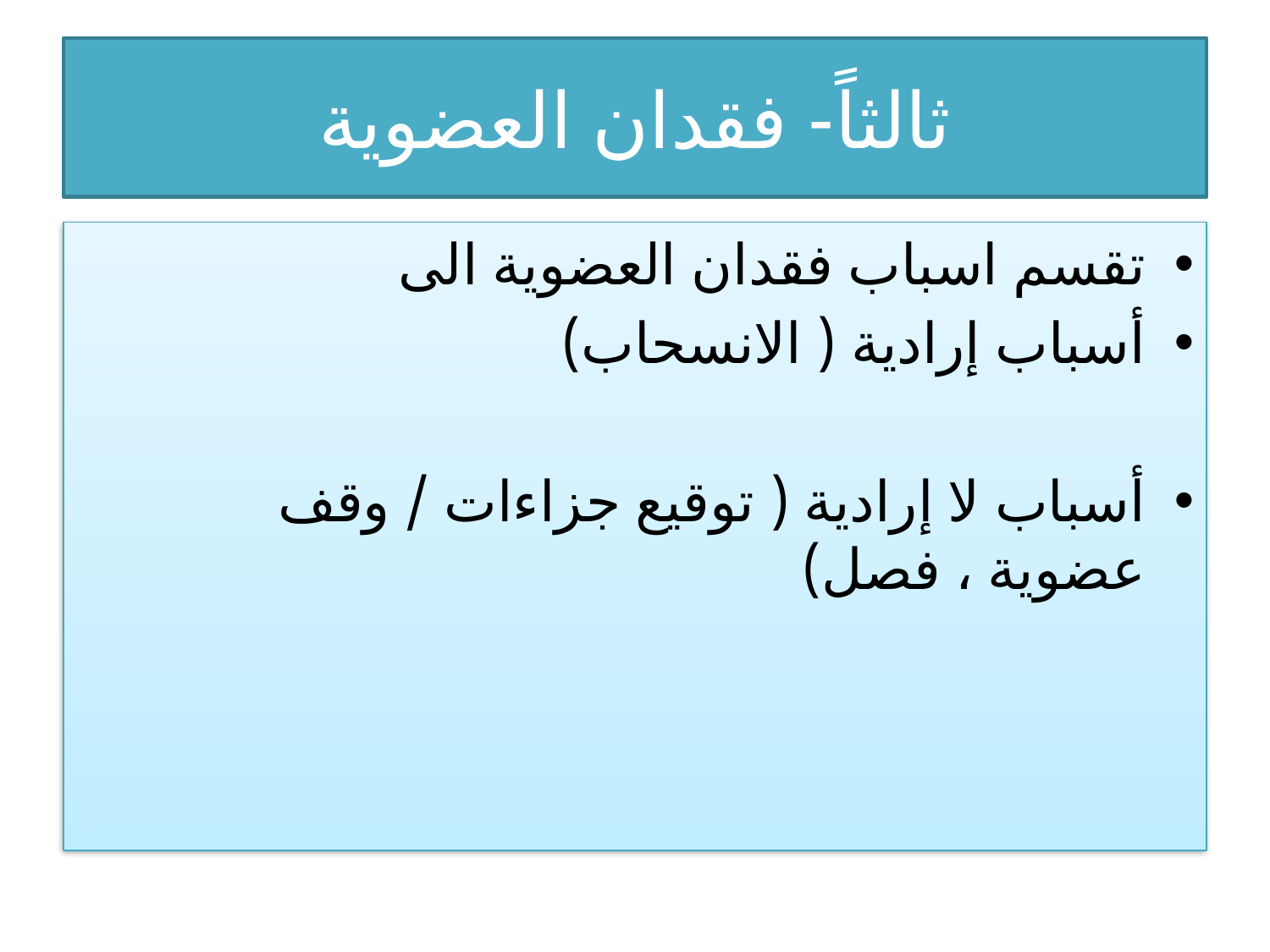

# ثالثاً- فقدان العضوية
تقسم اسباب فقدان العضوية الى
أسباب إرادية ( الانسحاب)

أسباب لا إرادية ( توقيع جزاءات / وقف عضوية ، فصل)